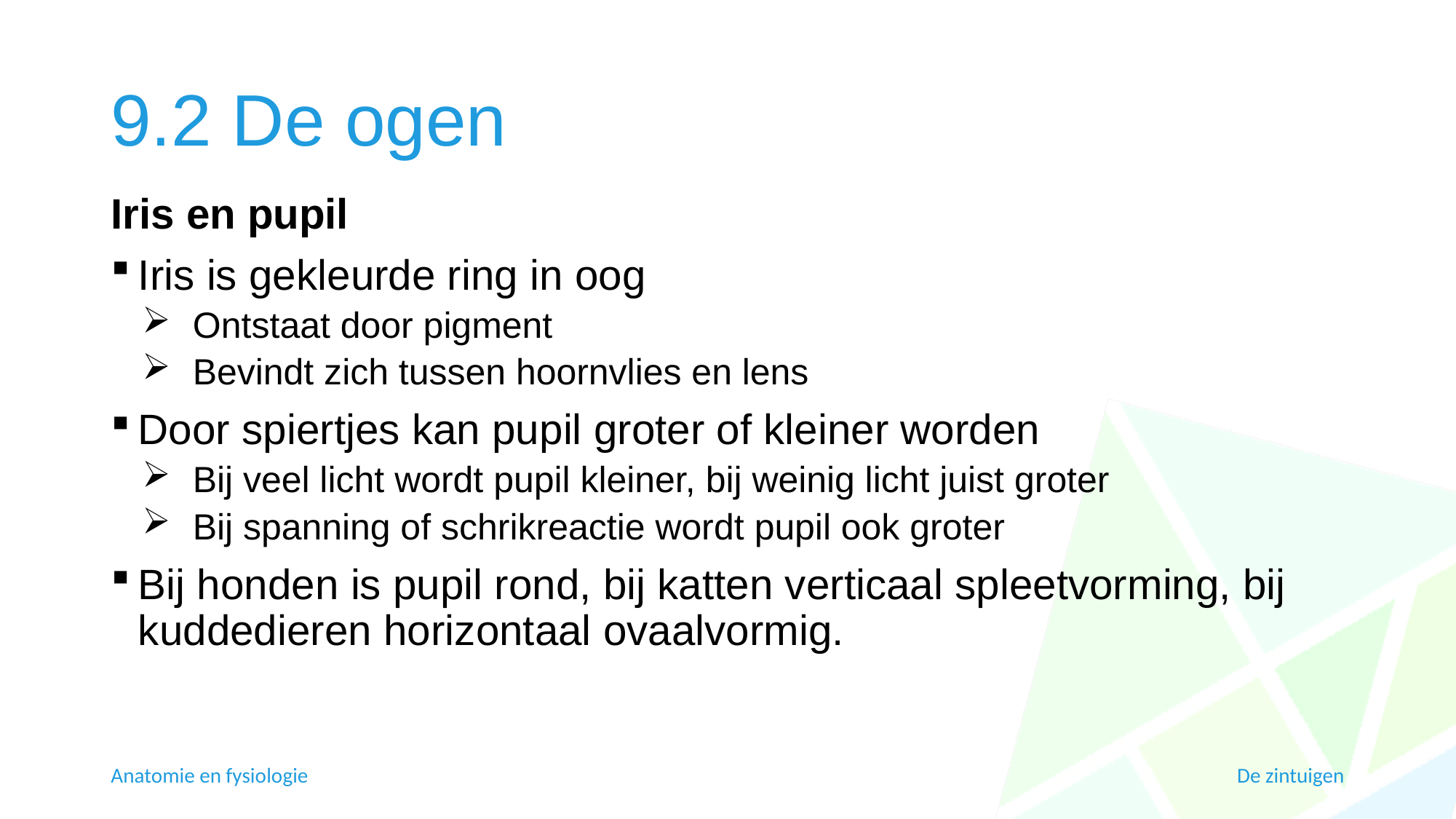

# 9.2 De ogen
Iris en pupil
Iris is gekleurde ring in oog
Ontstaat door pigment
Bevindt zich tussen hoornvlies en lens
Door spiertjes kan pupil groter of kleiner worden
Bij veel licht wordt pupil kleiner, bij weinig licht juist groter
Bij spanning of schrikreactie wordt pupil ook groter
Bij honden is pupil rond, bij katten verticaal spleetvorming, bij kuddedieren horizontaal ovaalvormig.
Anatomie en fysiologie
De zintuigen